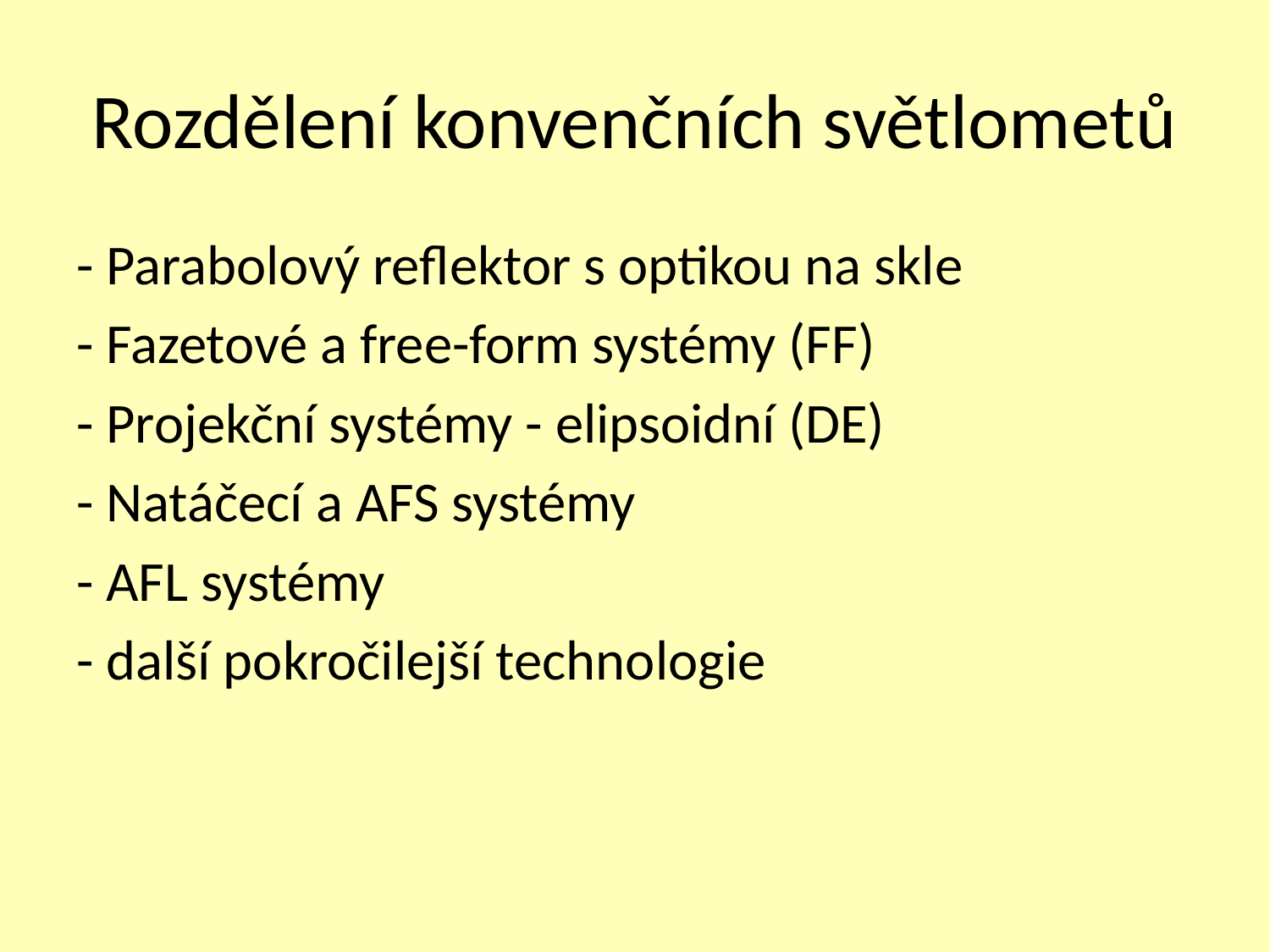

# Rozdělení konvenčních světlometů
- Parabolový reflektor s optikou na skle
- Fazetové a free-form systémy (FF)
- Projekční systémy - elipsoidní (DE)
- Natáčecí a AFS systémy
- AFL systémy
- další pokročilejší technologie